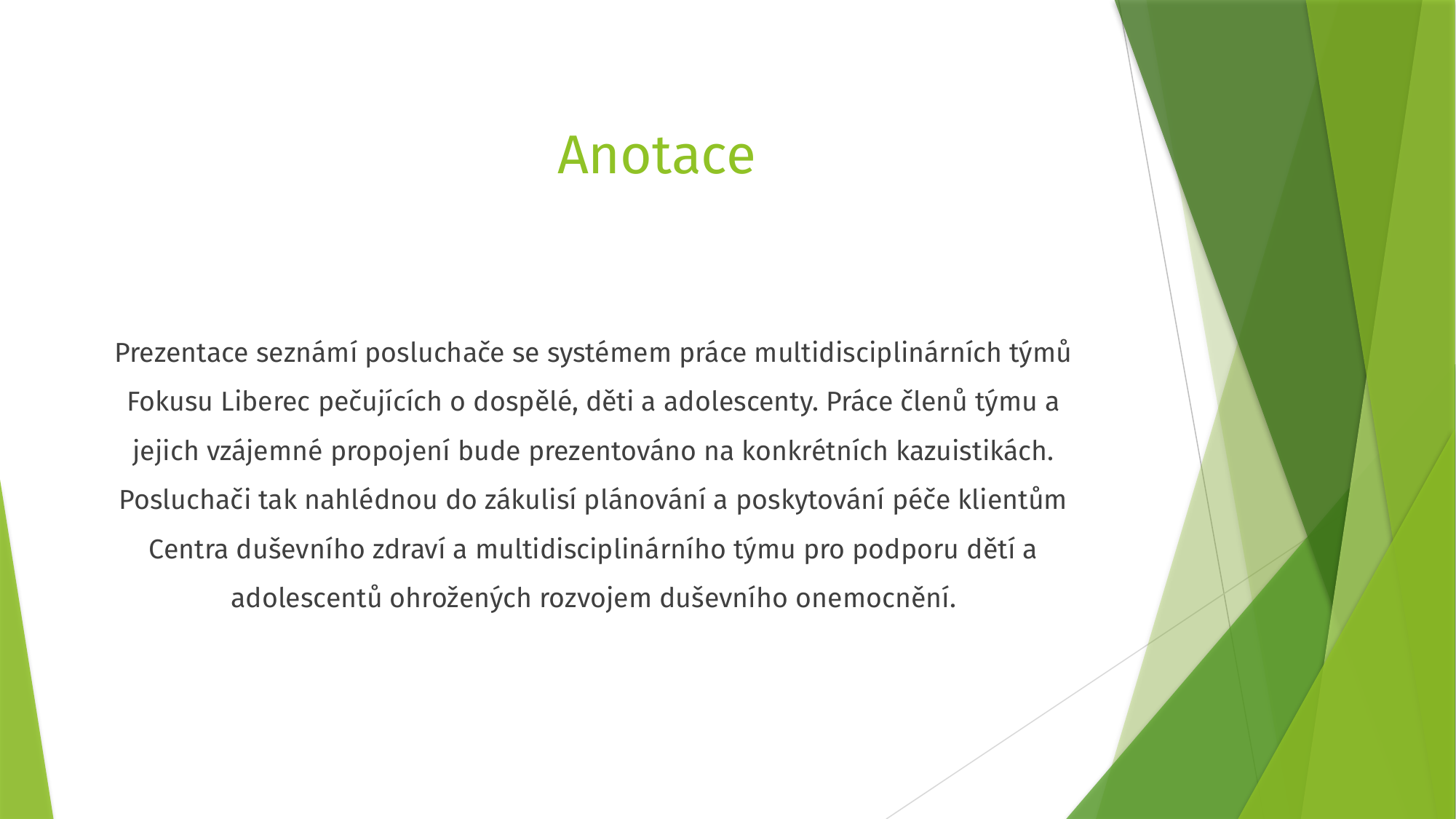

# Anotace
Prezentace seznámí posluchače se systémem práce multidisciplinárních týmů Fokusu Liberec pečujících o dospělé, děti a adolescenty. Práce členů týmu a jejich vzájemné propojení bude prezentováno na konkrétních kazuistikách. Posluchači tak nahlédnou do zákulisí plánování a poskytování péče klientům Centra duševního zdraví a multidisciplinárního týmu pro podporu dětí a adolescentů ohrožených rozvojem duševního onemocnění.